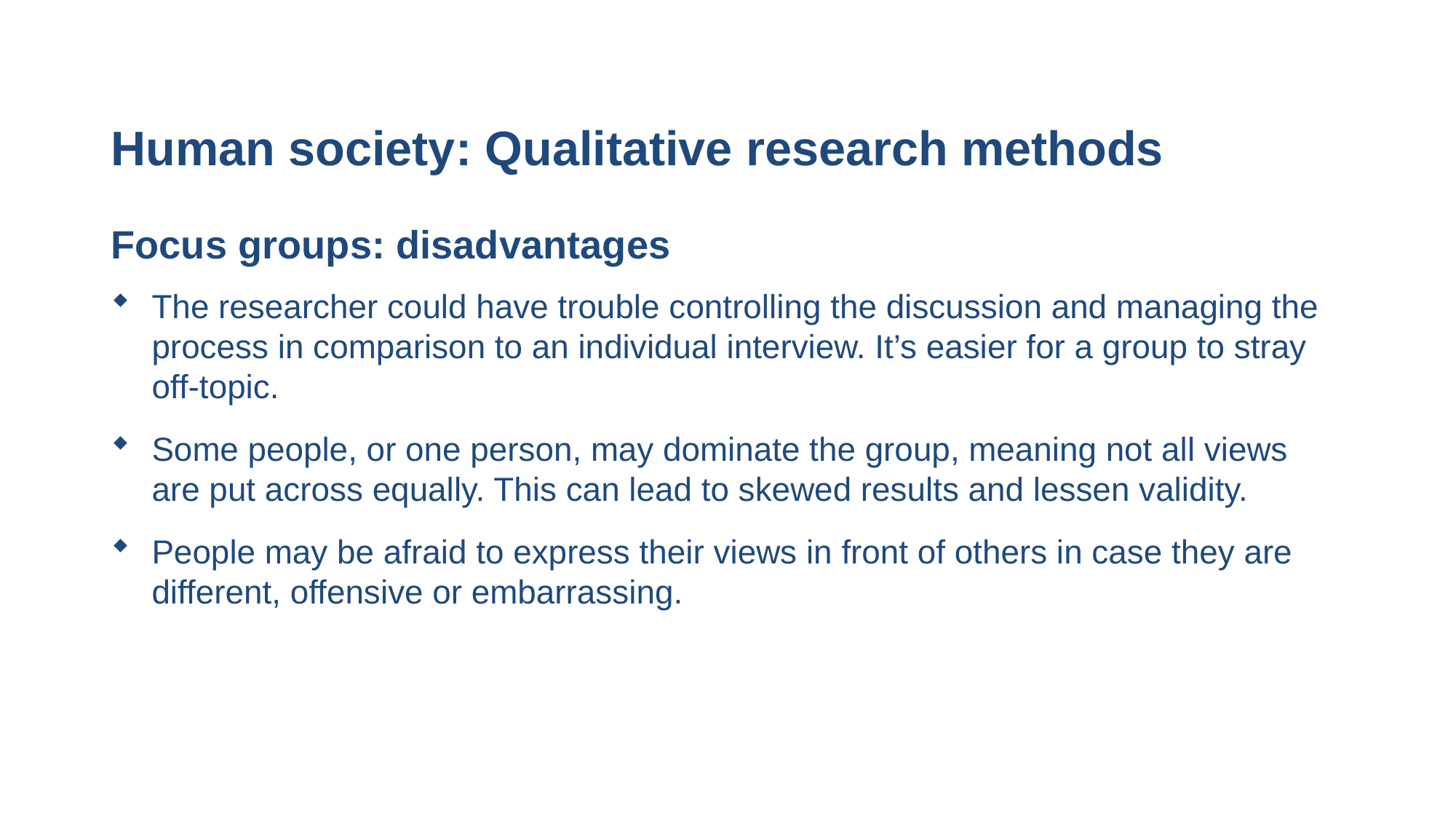

# Human society: Qualitative research methods
Focus groups: disadvantages
The researcher could have trouble controlling the discussion and managing the process in comparison to an individual interview. It’s easier for a group to stray off-topic.
Some people, or one person, may dominate the group, meaning not all views are put across equally. This can lead to skewed results and lessen validity.
People may be afraid to express their views in front of others in case they are different, offensive or embarrassing.